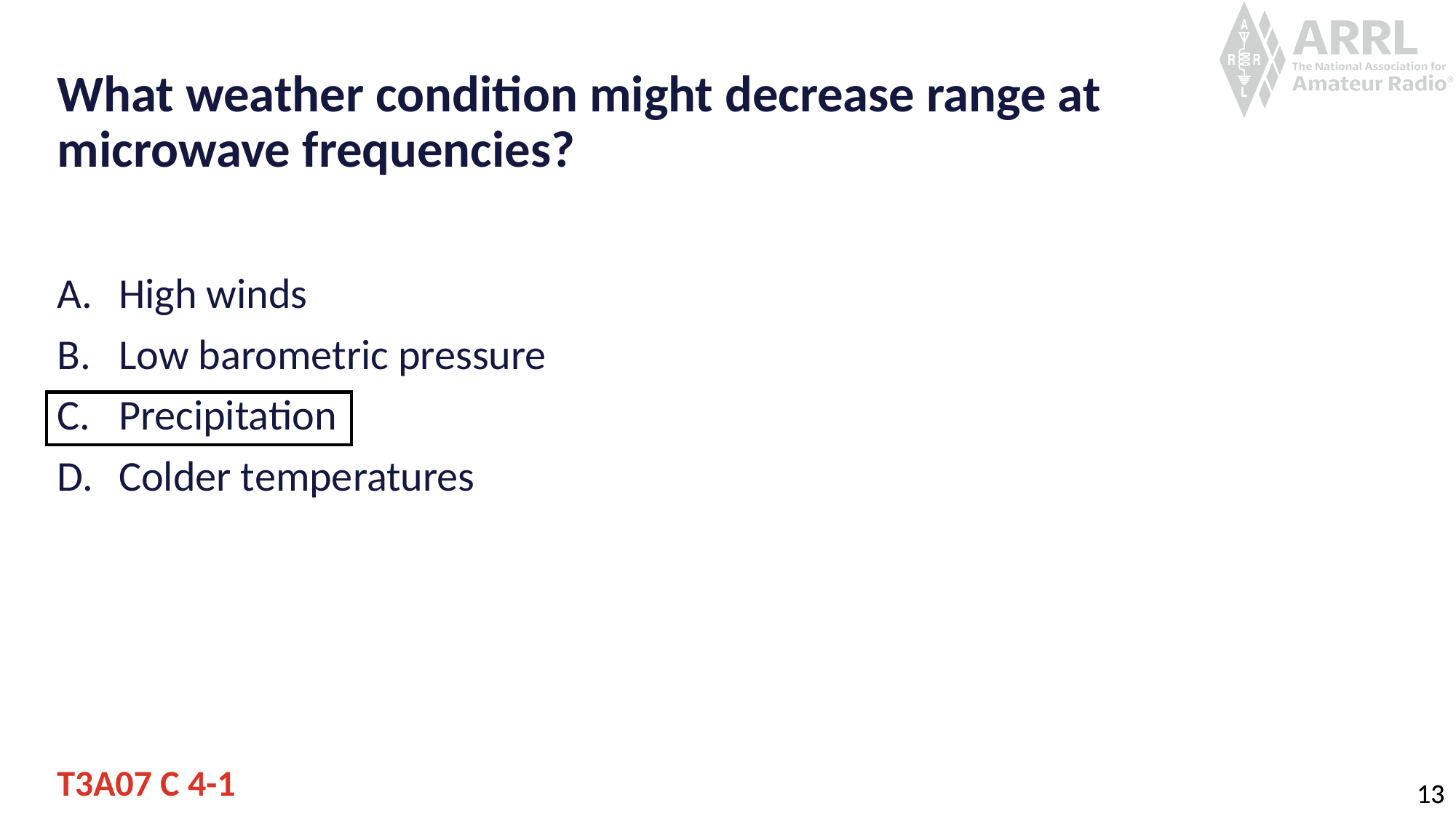

# What weather condition might decrease range at microwave frequencies?
High winds
Low barometric pressure
Precipitation
Colder temperatures

T3A07 C 4-1